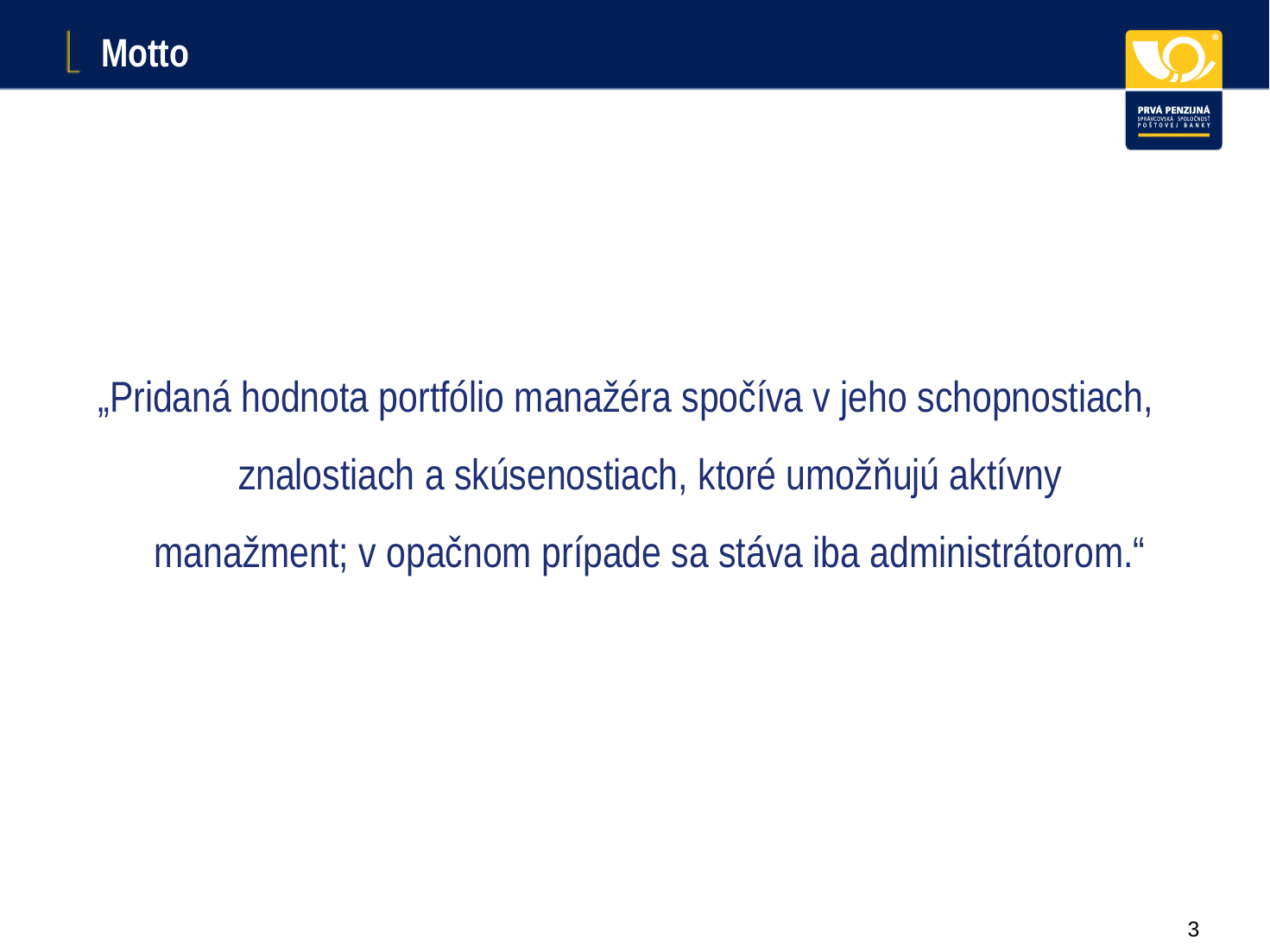

# Motto
„Pridaná hodnota portfólio manažéra spočíva v jeho schopnostiach, znalostiach a skúsenostiach, ktoré umožňujú aktívny manažment; v opačnom prípade sa stáva iba administrátorom.“

3